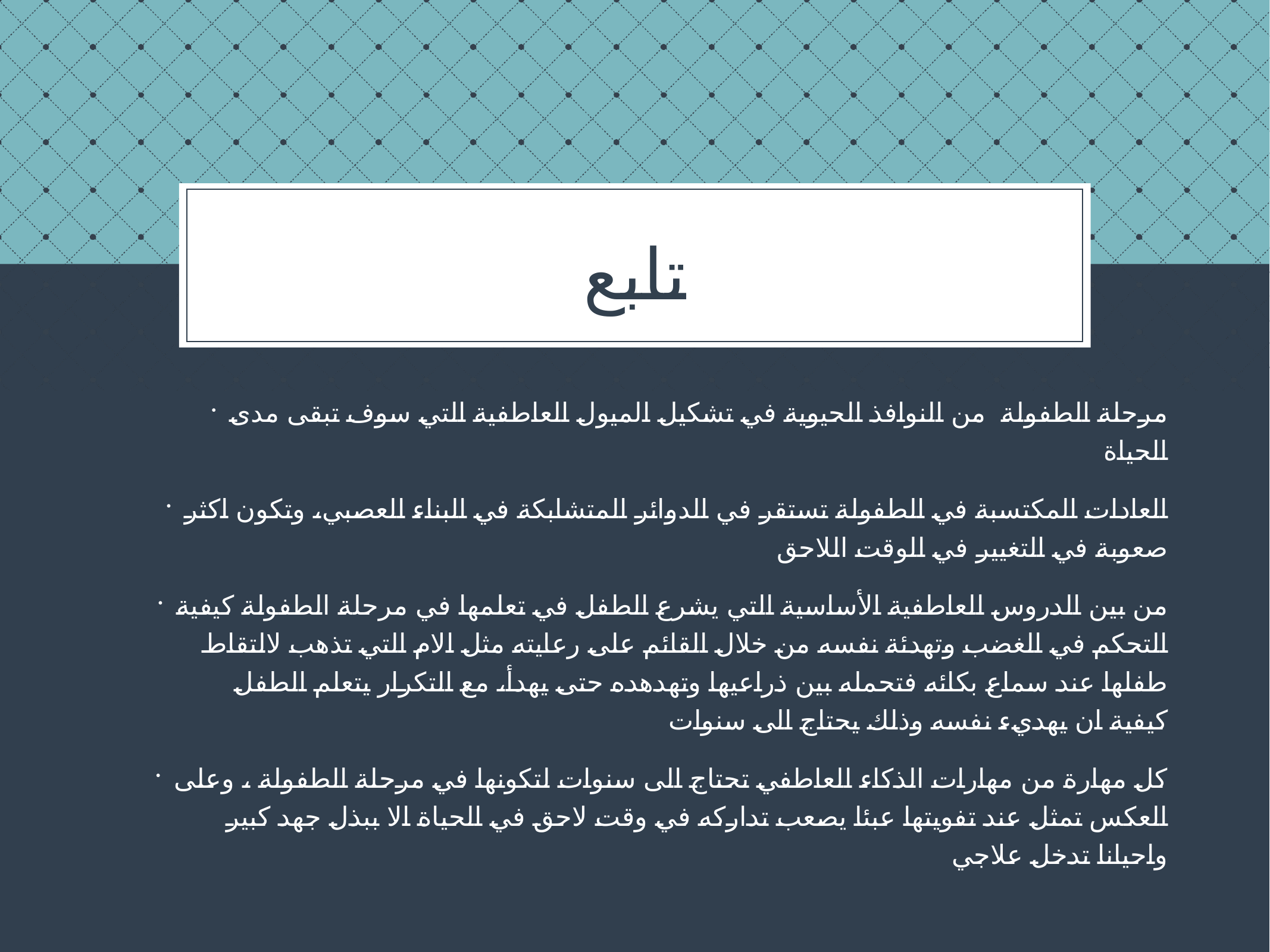

# تابع
مرحلة الطفولة  من النوافذ الحيوية في تشكيل الميول العاطفية التي سوف تبقى مدى الحياة
العادات المكتسبة في الطفولة تستقر في الدوائر المتشابكة في البناء العصبي، وتكون اكثر صعوبة في التغيير في الوقت اللاحق
من بين الدروس العاطفية الأساسية التي يشرع الطفل في تعلمها في مرحلة الطفولة كيفية التحكم في الغضب وتهدئة نفسه من خلال القائم على رعايته مثل الام التي تذهب لالتقاط طفلها عند سماع بكائه فتحمله بين ذراعيها وتهدهده حتى يهدأ، مع التكرار يتعلم الطفل كيفية ان يهديء نفسه وذلك يحتاج الى سنوات
كل مهارة من مهارات الذكاء العاطفي تحتاج الى سنوات لتكونها في مرحلة الطفولة ، وعلى العكس تمثل عند تفويتها عبئا يصعب تداركه في وقت لاحق في الحياة الا ببذل جهد كبير واحيانا تدخل علاجي